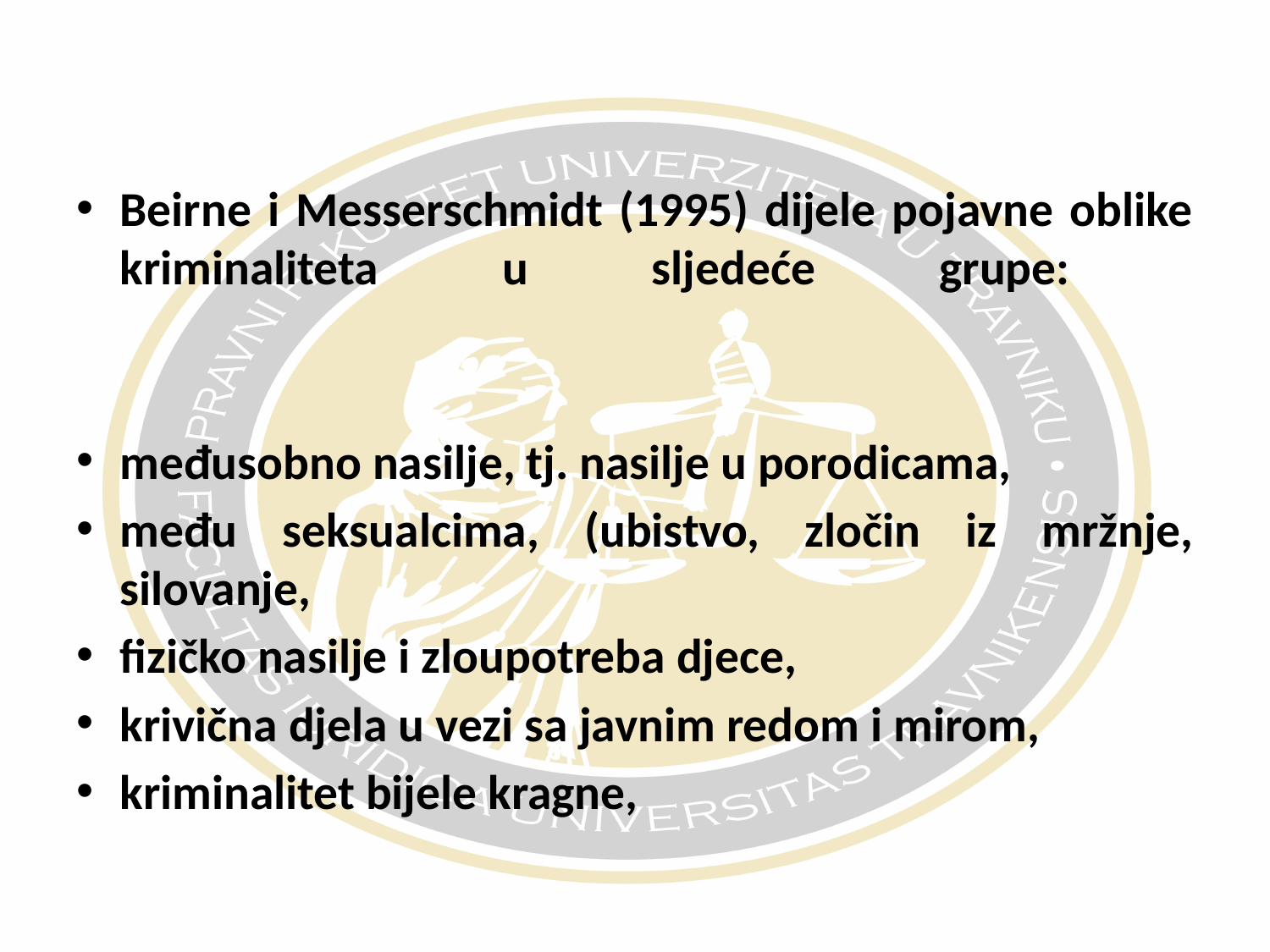

#

Beirne i Messerschmidt (1995) dijele pojavne oblike kriminaliteta u sljedeće grupe:

međusobno nasilje, tj. nasilje u porodicama,
među seksualcima, (ubistvo, zločin iz mržnje, silovanje,
fizičko nasilje i zloupotreba djece,
krivična djela u vezi sa javnim redom i mirom,
kriminalitet bijele kragne,